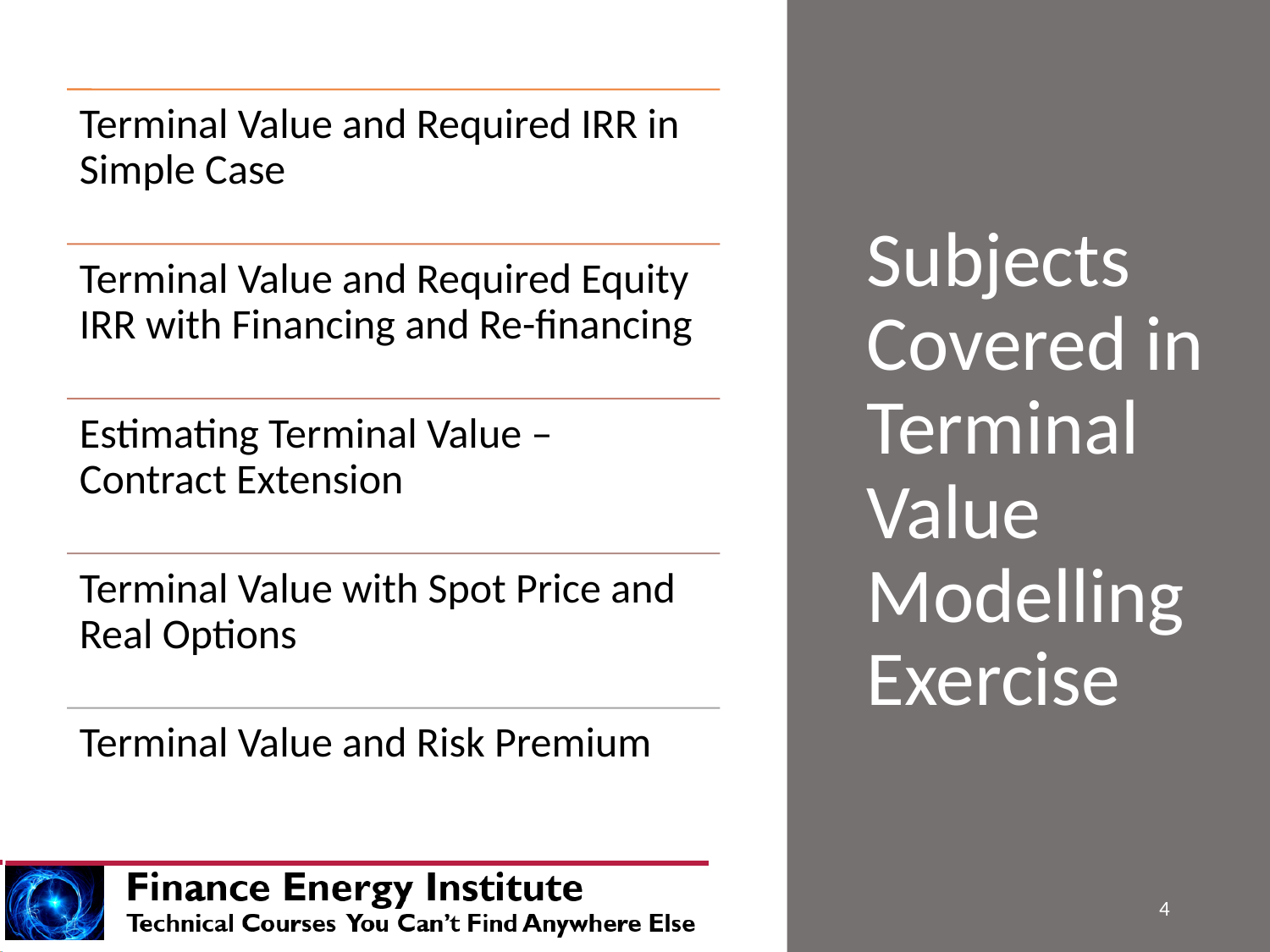

Terminal Value and Required IRR in Simple Case
Terminal Value and Required Equity IRR with Financing and Re-financing
Estimating Terminal Value – Contract Extension
Terminal Value with Spot Price and Real Options
Terminal Value and Risk Premium
# Subjects Covered in Terminal Value Modelling Exercise
4